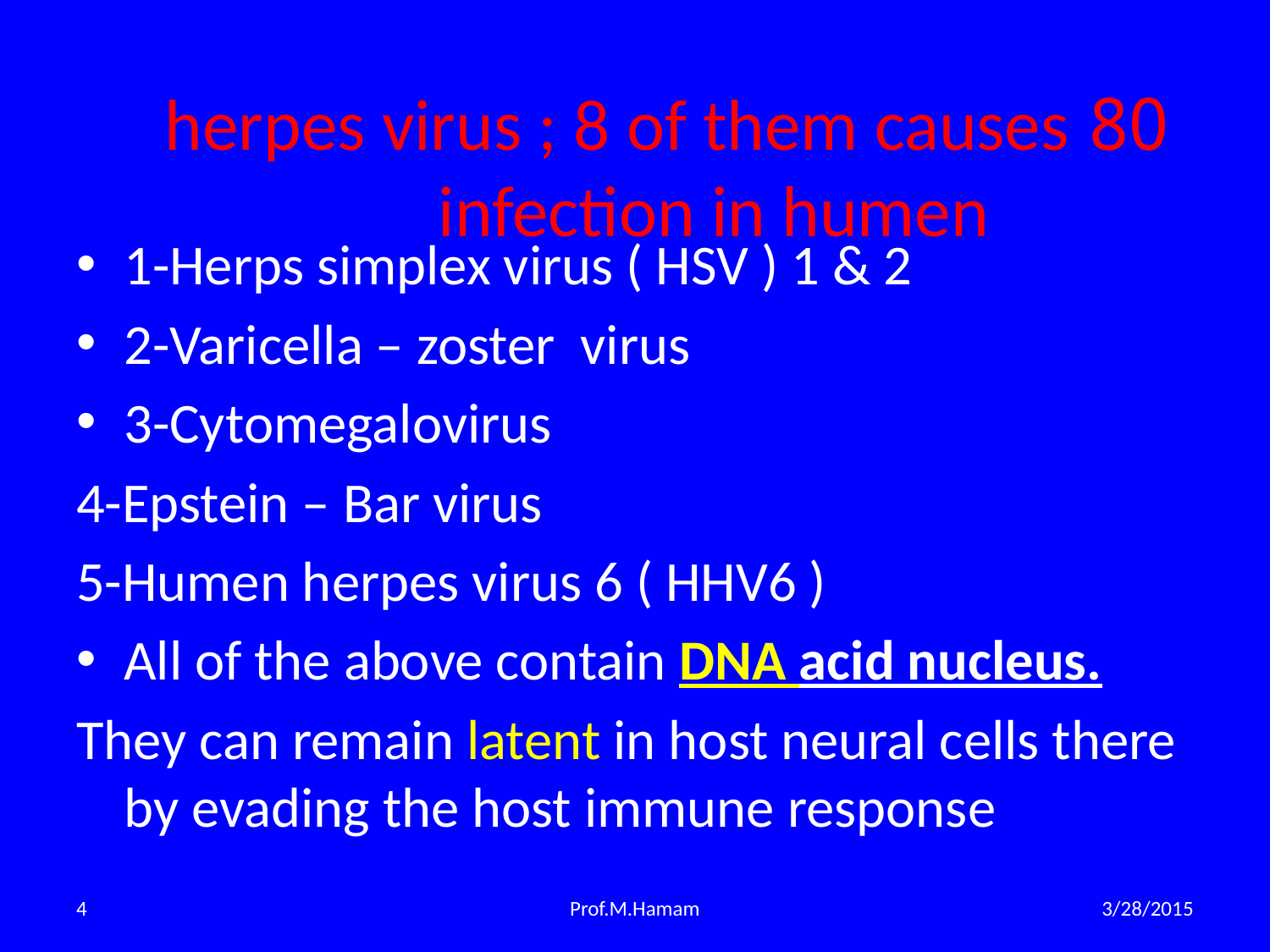

# 80 herpes virus ; 8 of them causes infection in humen
1-Herps simplex virus ( HSV ) 1 & 2
2-Varicella – zoster  virus
3-Cytomegalovirus
4-Epstein – Bar virus
5-Humen herpes virus 6 ( HHV6 )
All of the above contain DNA acid nucleus.
They can remain latent in host neural cells there by evading the host immune response

4
Prof.M.Hamam
3/28/2015